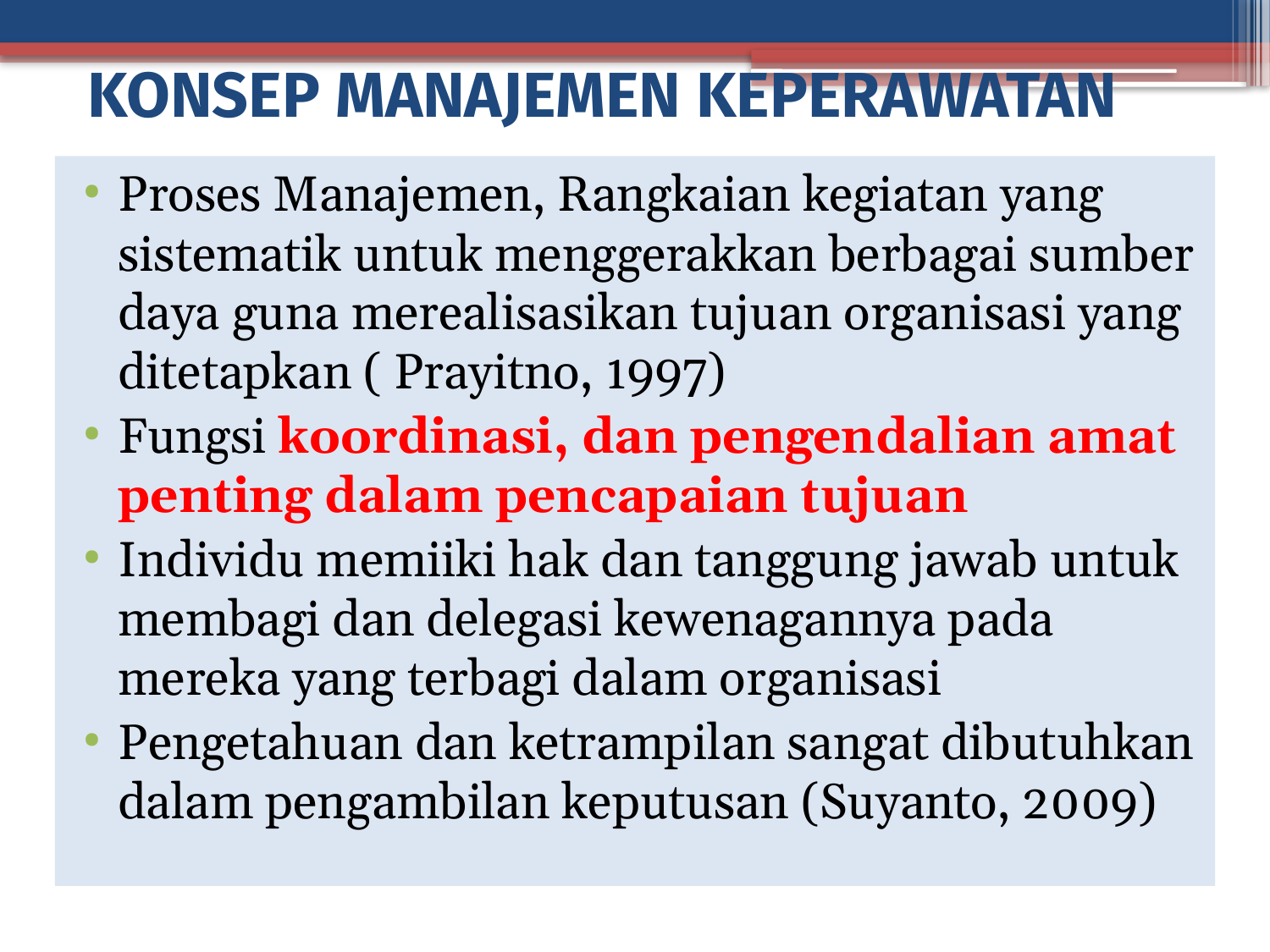

# KONSEP MANAJEMEN KEPERAWATAN
Proses Manajemen, Rangkaian kegiatan yang sistematik untuk menggerakkan berbagai sumber daya guna merealisasikan tujuan organisasi yang ditetapkan ( Prayitno, 1997)
Fungsi koordinasi, dan pengendalian amat penting dalam pencapaian tujuan
Individu memiiki hak dan tanggung jawab untuk membagi dan delegasi kewenagannya pada mereka yang terbagi dalam organisasi
Pengetahuan dan ketrampilan sangat dibutuhkan dalam pengambilan keputusan (Suyanto, 2009)